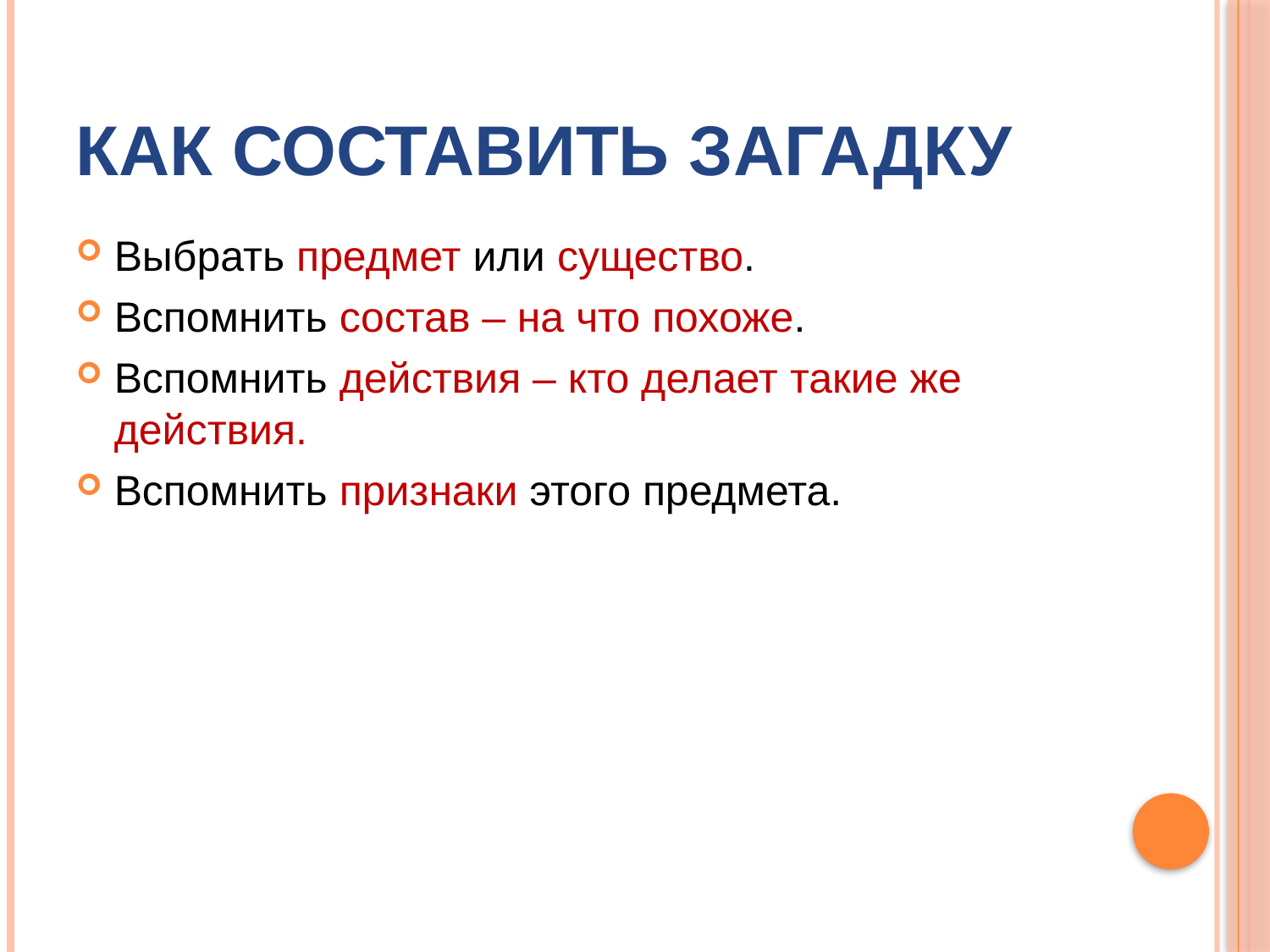

# Как составить загадку
Выбрать предмет или существо.
Вспомнить состав – на что похоже.
Вспомнить действия – кто делает такие же действия.
Вспомнить признаки этого предмета.